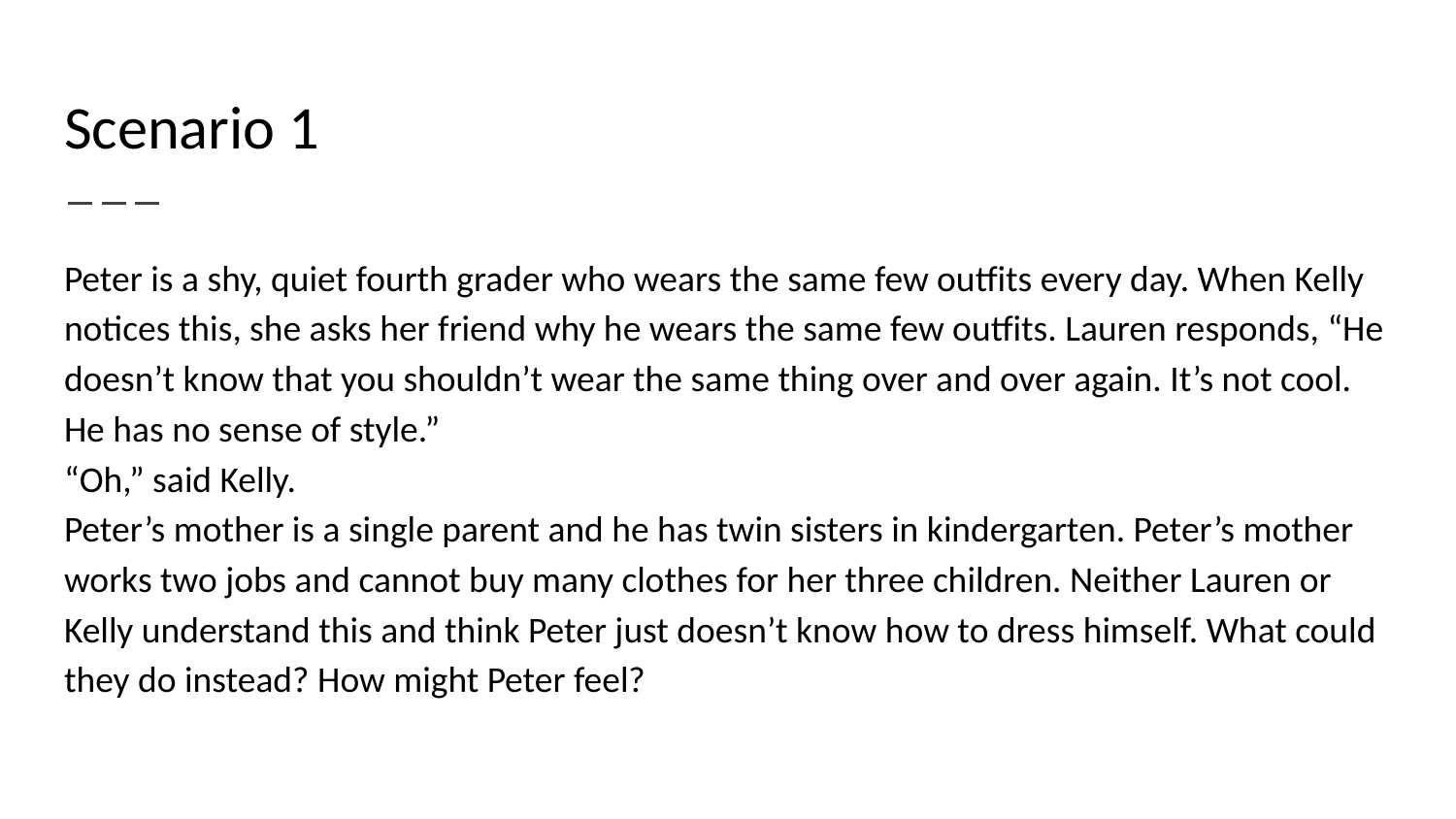

# Scenario 1
Peter is a shy, quiet fourth grader who wears the same few outfits every day. When Kelly
notices this, she asks her friend why he wears the same few outfits. Lauren responds, “He doesn’t know that you shouldn’t wear the same thing over and over again. It’s not cool. He has no sense of style.”
“Oh,” said Kelly.
Peter’s mother is a single parent and he has twin sisters in kindergarten. Peter’s mother works two jobs and cannot buy many clothes for her three children. Neither Lauren or Kelly understand this and think Peter just doesn’t know how to dress himself. What could they do instead? How might Peter feel?